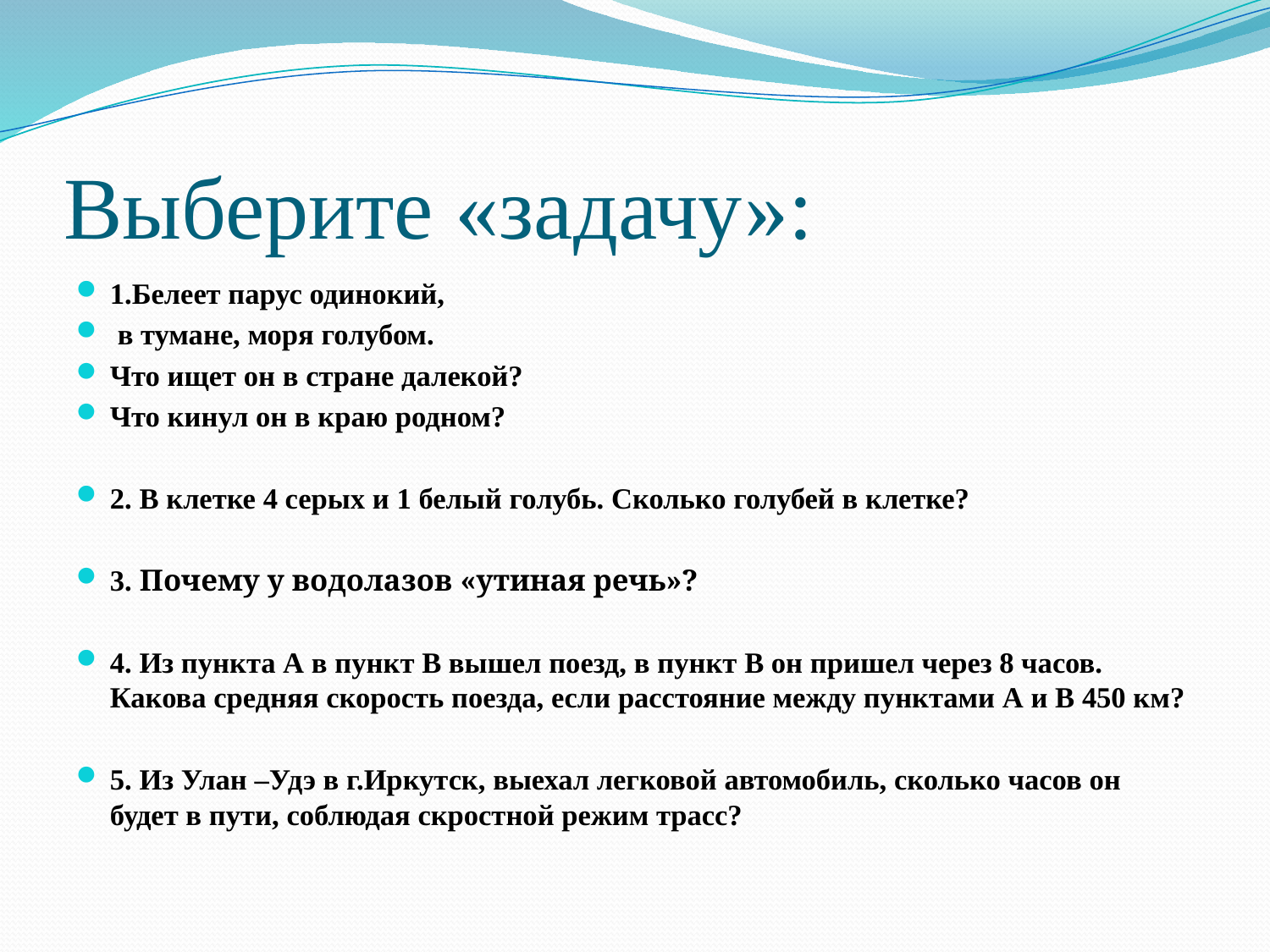

# Выберите «задачу»:
1.Белеет парус одинокий,
 в тумане, моря голубом.
Что ищет он в стране далекой?
Что кинул он в краю родном?

2. В клетке 4 серых и 1 белый голубь. Сколько голубей в клетке?

3. Почему у водолазов «утиная речь»?

4. Из пункта А в пункт В вышел поезд, в пункт В он пришел через 8 часов. Какова средняя скорость поезда, если расстояние между пунктами А и В 450 км?

5. Из Улан –Удэ в г.Иркутск, выехал легковой автомобиль, сколько часов он будет в пути, соблюдая скростной режим трасс?